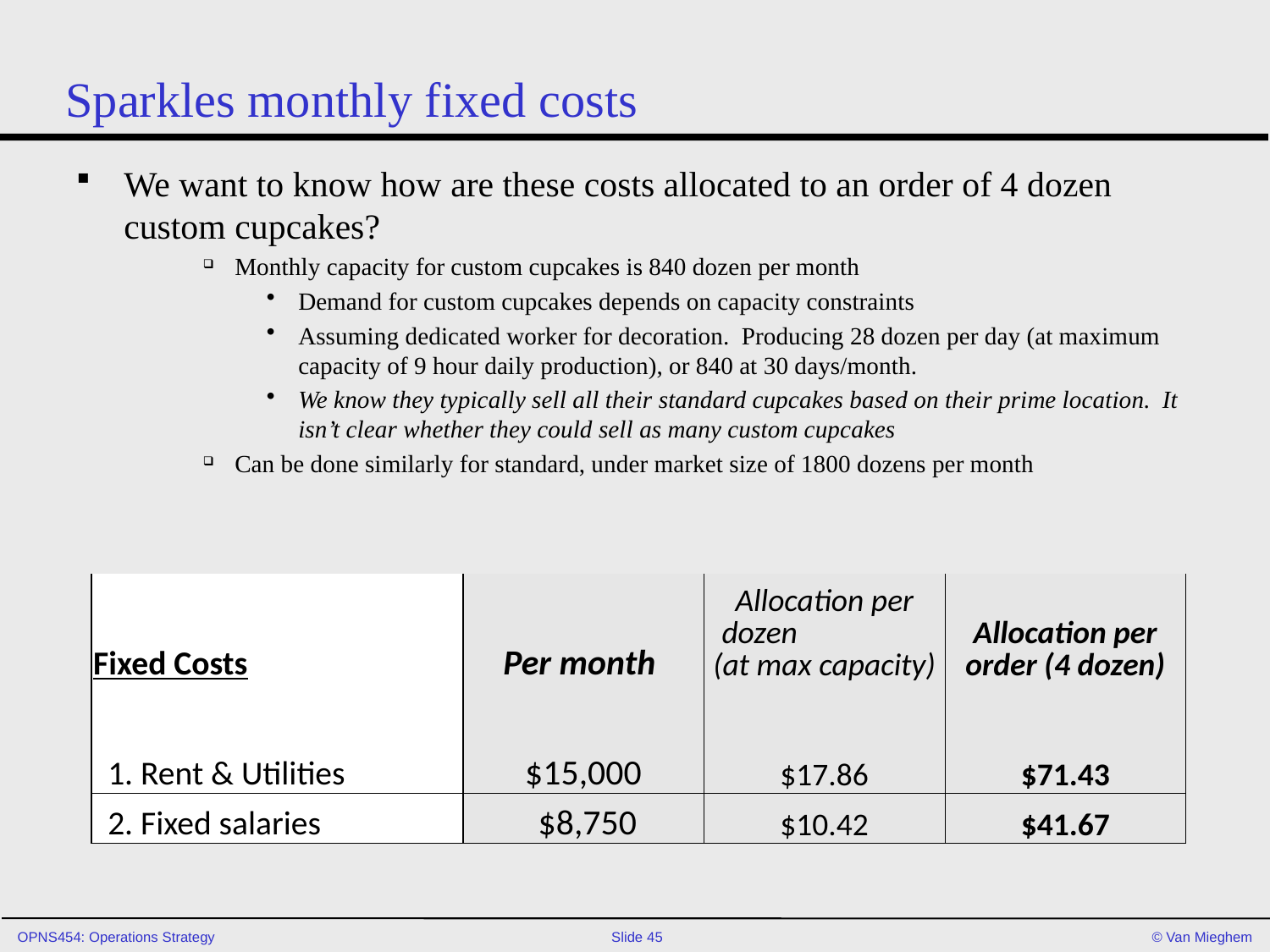

# Sparkles monthly fixed costs
We want to know how are these costs allocated to an order of 4 dozen custom cupcakes?
Monthly capacity for custom cupcakes is 840 dozen per month
Demand for custom cupcakes depends on capacity constraints
Assuming dedicated worker for decoration.  Producing 28 dozen per day (at maximum capacity of 9 hour daily production), or 840 at 30 days/month.
We know they typically sell all their standard cupcakes based on their prime location.  It isn’t clear whether they could sell as many custom cupcakes
Can be done similarly for standard, under market size of 1800 dozens per month

| Fixed Costs | Per month | Allocation per dozen (at max capacity) | Allocation per order (4 dozen) |
| --- | --- | --- | --- |
| 1. Rent & Utilities | $15,000 | $17.86 | $71.43 |
| 2. Fixed salaries | $8,750 | $10.42 | $41.67 |